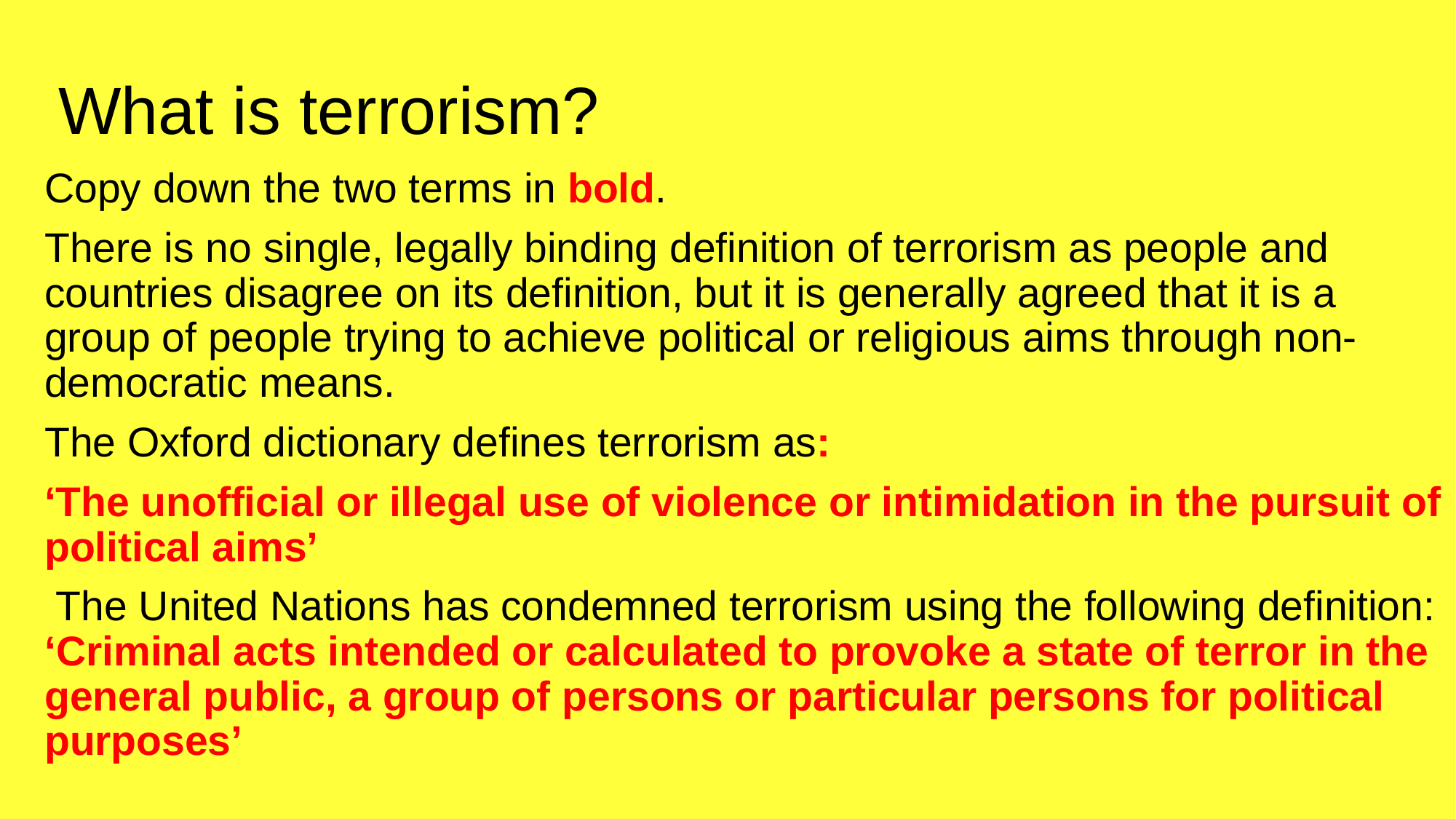

# What is terrorism?
Copy down the two terms in bold.
There is no single, legally binding definition of terrorism as people and countries disagree on its definition, but it is generally agreed that it is a group of people trying to achieve political or religious aims through non-democratic means.
The Oxford dictionary defines terrorism as:
‘The unofficial or illegal use of violence or intimidation in the pursuit of political aims’
 The United Nations has condemned terrorism using the following definition: ‘Criminal acts intended or calculated to provoke a state of terror in the general public, a group of persons or particular persons for political purposes’